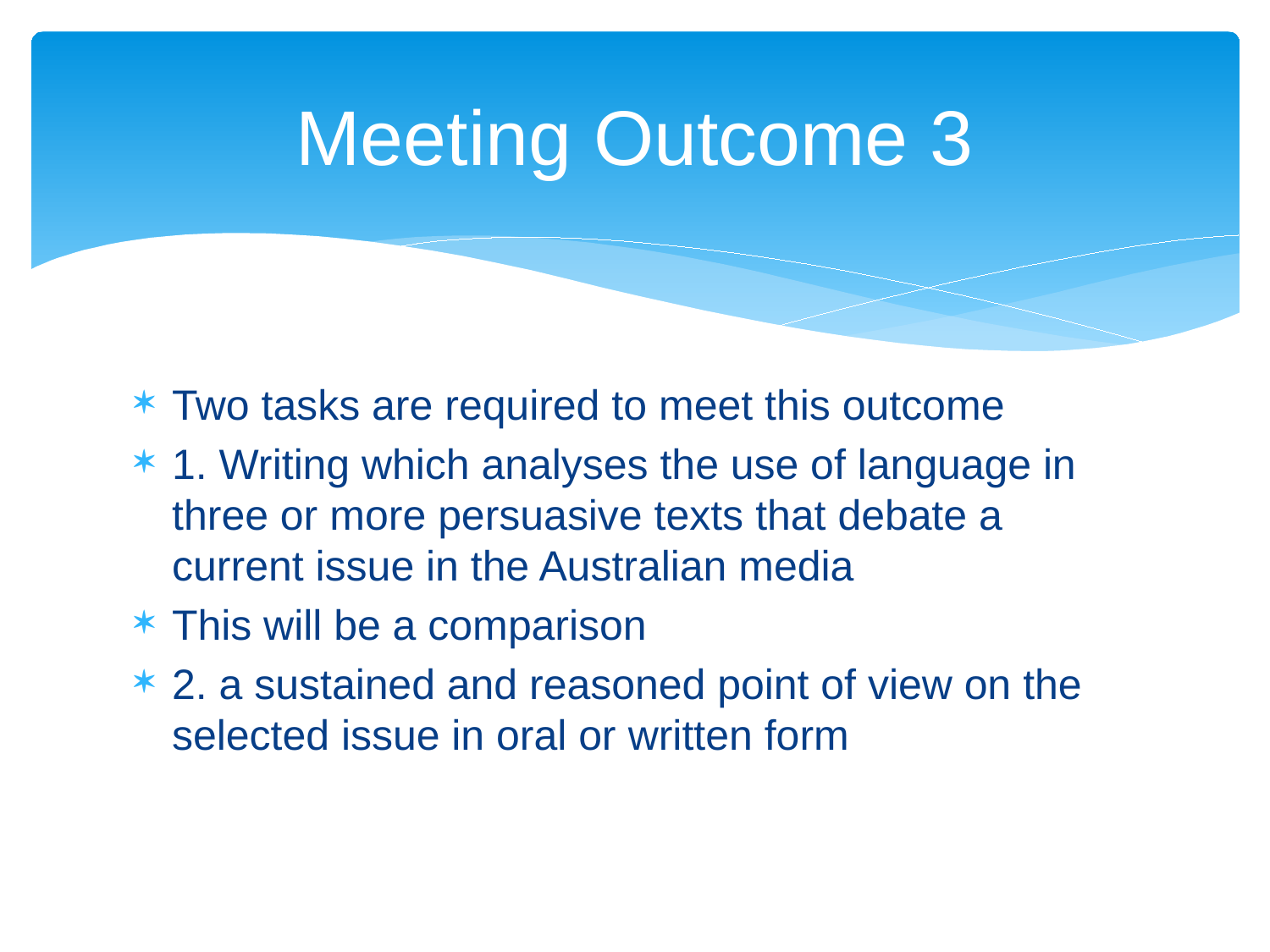

# Meeting Outcome 3
Two tasks are required to meet this outcome
1. Writing which analyses the use of language in three or more persuasive texts that debate a current issue in the Australian media
This will be a comparison
2. a sustained and reasoned point of view on the selected issue in oral or written form